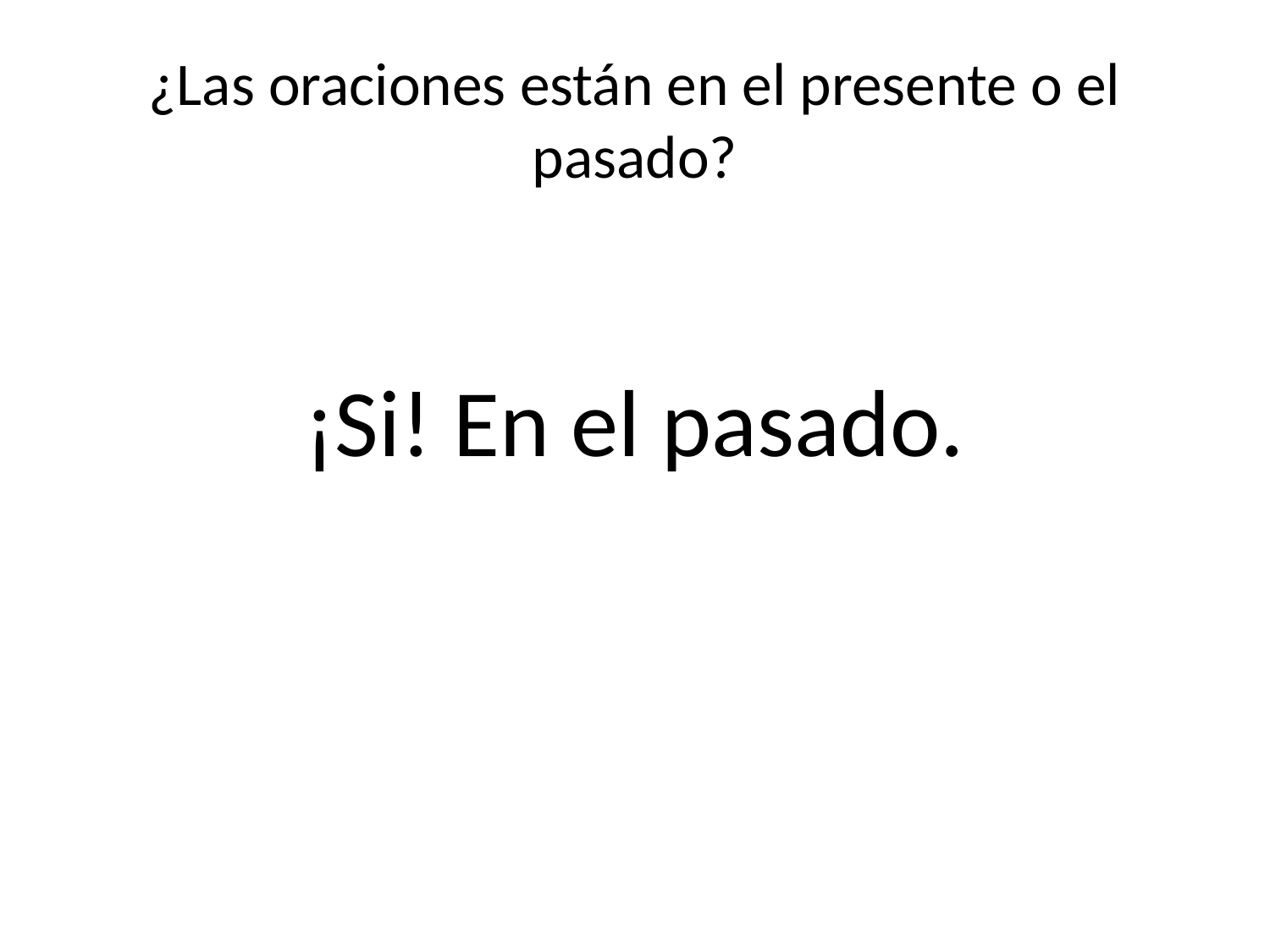

# ¿Las oraciones están en el presente o el pasado?

¡Si! En el pasado.